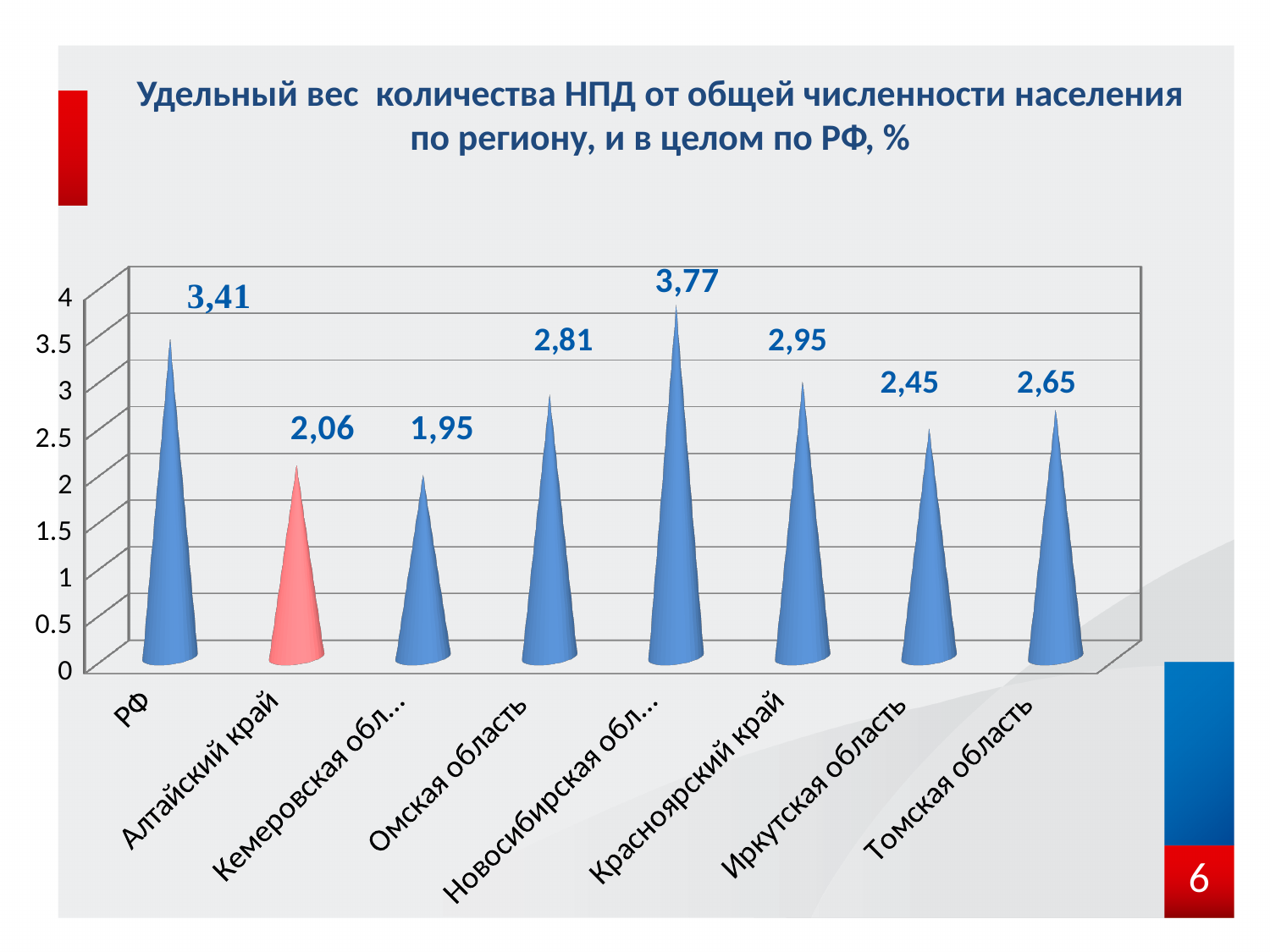

# Удельный вес  количества НПД от общей численности населения по региону, и в целом по РФ, %

[unsupported chart]

6